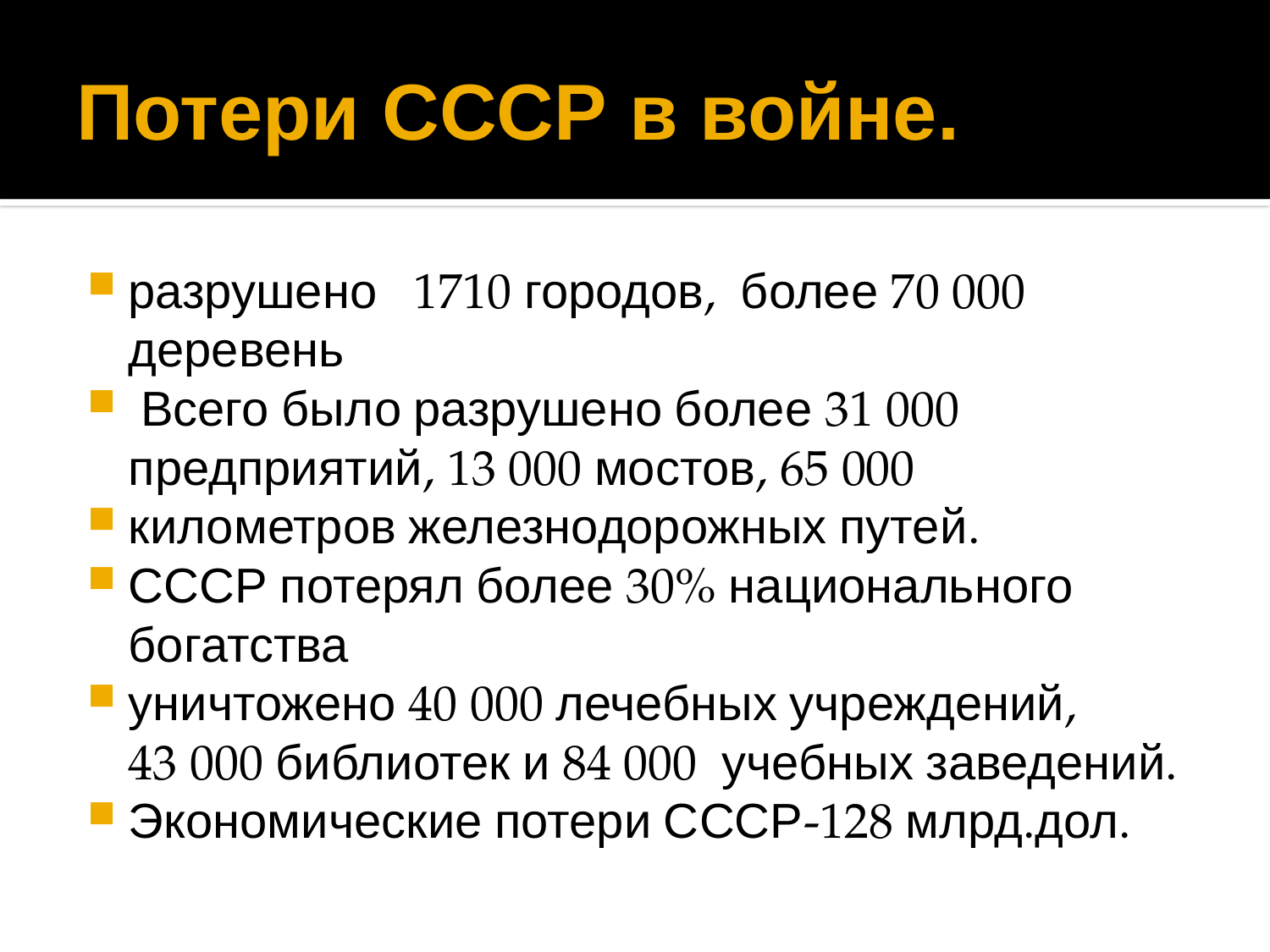

# Потери СССР в войне.
разрушено   1710 городов,  более 70 000 деревень
 Всего было разрушено более 31 000 предприятий, 13 000 мостов, 65 000
километров железнодорожных путей.
СССР потерял более 30% национального богатства
уничтожено 40 000 лечебных учреждений, 43 000 библиотек и 84 000  учебных заведений.
Экономические потери СССР-128 млрд.дол.